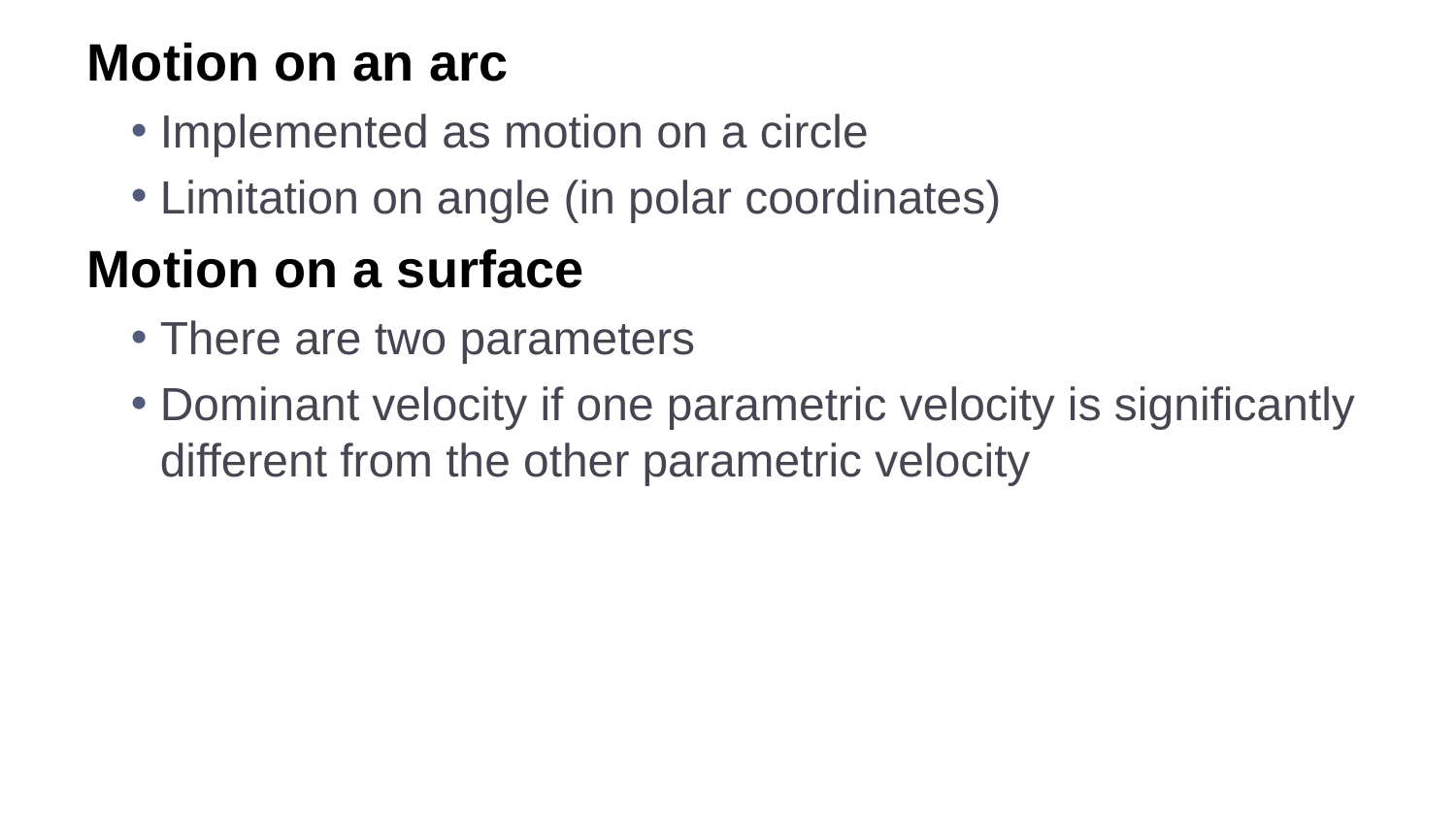

Motion on an arc
Implemented as motion on a circle
Limitation on angle (in polar coordinates)
Motion on a surface
There are two parameters
Dominant velocity if one parametric velocity is significantly different from the other parametric velocity